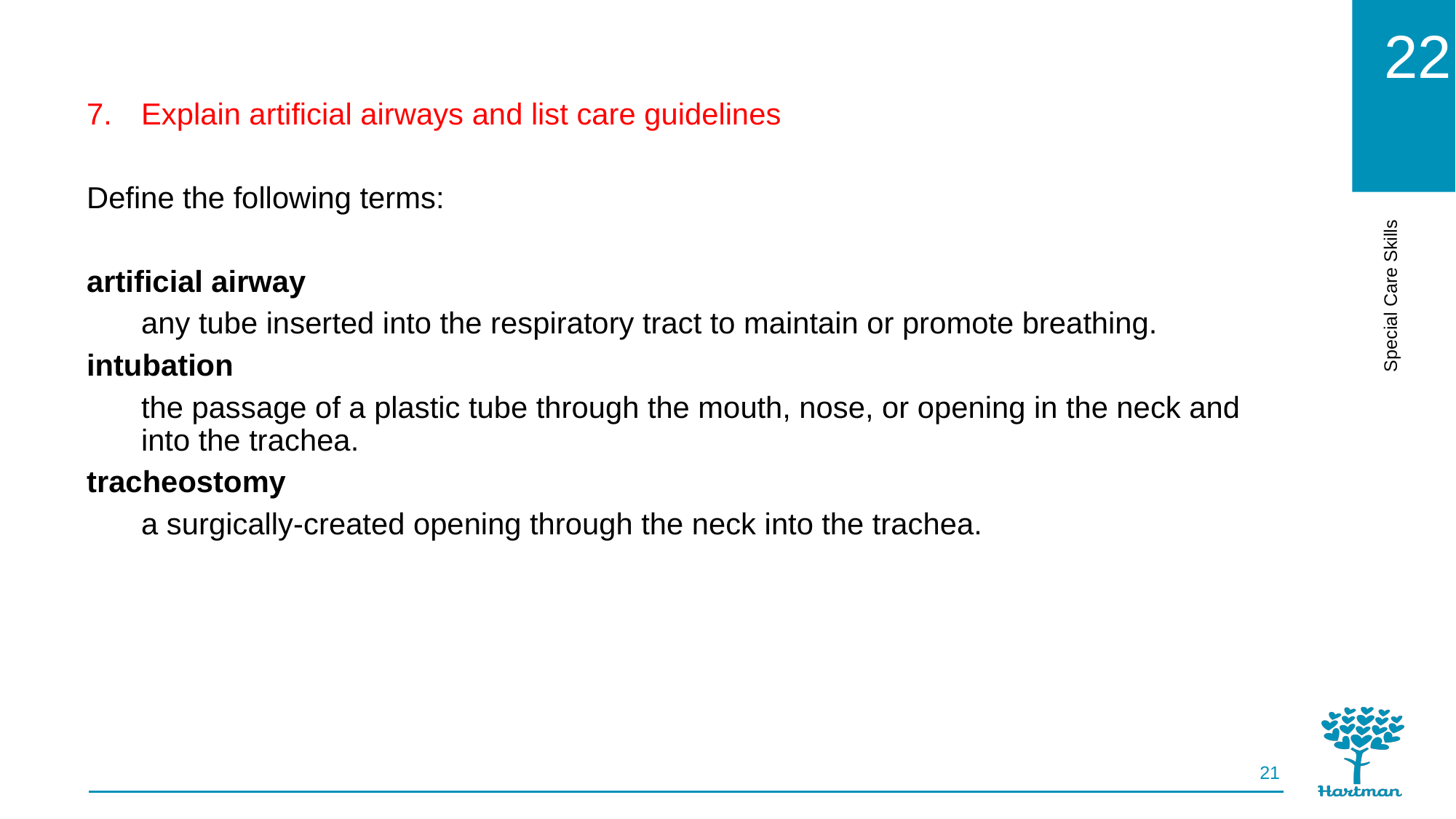

Explain artificial airways and list care guidelines

Define the following terms:

artificial airway
any tube inserted into the respiratory tract to maintain or promote breathing.
intubation
the passage of a plastic tube through the mouth, nose, or opening in the neck and into the trachea.
tracheostomy
a surgically-created opening through the neck into the trachea.

21